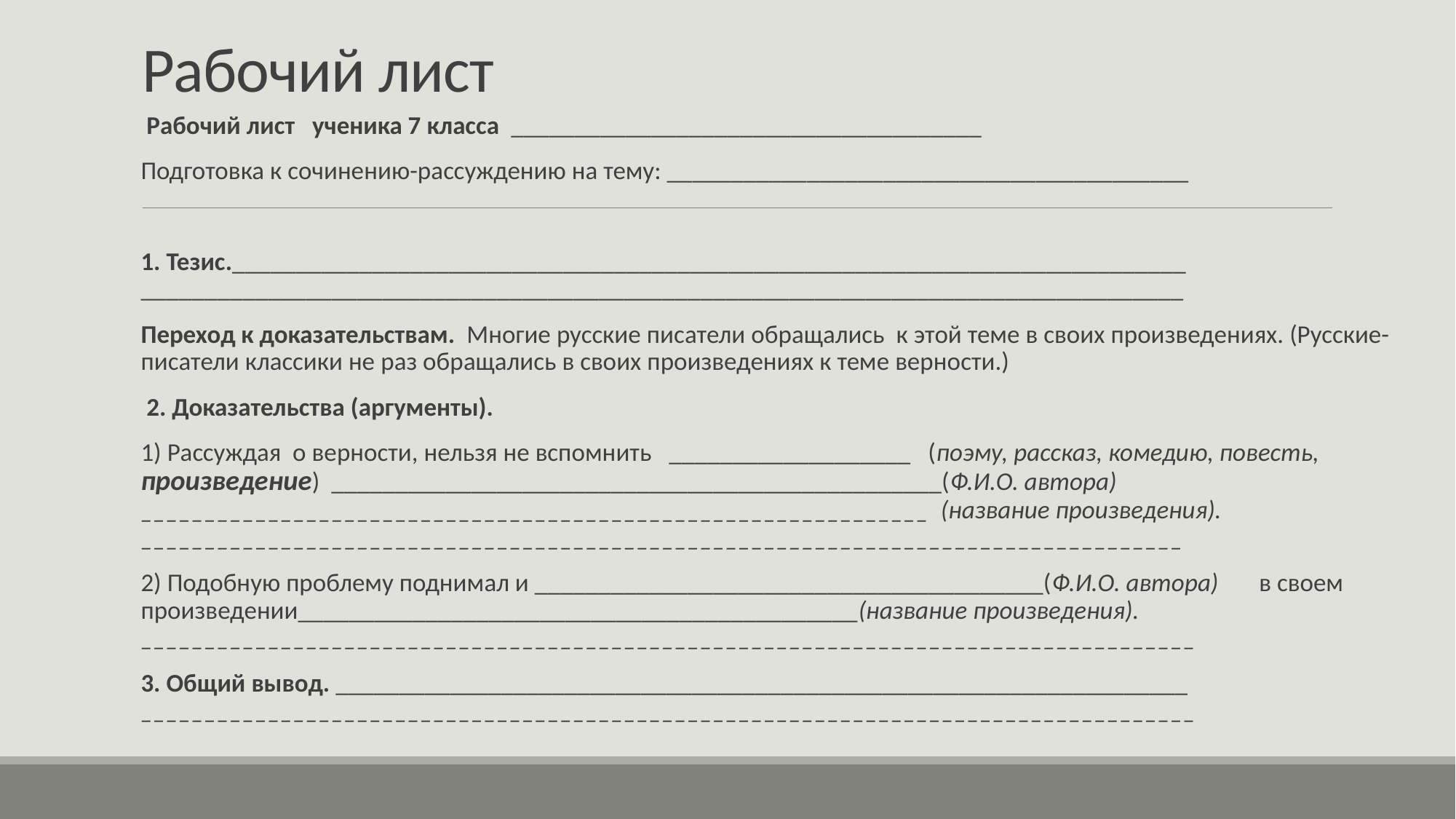

# Рабочий лист
 Рабочий лист   ученика 7 класса  _____________________________________
Подготовка к сочинению-рассуждению на тему: _________________________________________

1. Тезис.___________________________________________________________________________  __________________________________________________________________________________
Переход к доказательствам.  Многие русские писатели обращались  к этой теме в своих произведениях. (Русские-писатели классики не раз обращались в своих произведениях к теме верности.)
 2. Доказательства (аргументы).
1) Рассуждая  о верности, нельзя не вспомнить   ___________________   (поэму, рассказ, комедию, повесть, произведение)  ________________________________________________(Ф.И.О. автора) ______________________________________________________________  (название произведения). __________________________________________________________________________________
2) Подобную проблему поднимал и ________________________________________(Ф.И.О. автора)       в своем произведении____________________________________________(название произведения).  ___________________________________________________________________________________
3. Общий вывод. ___________________________________________________________________ ___________________________________________________________________________________